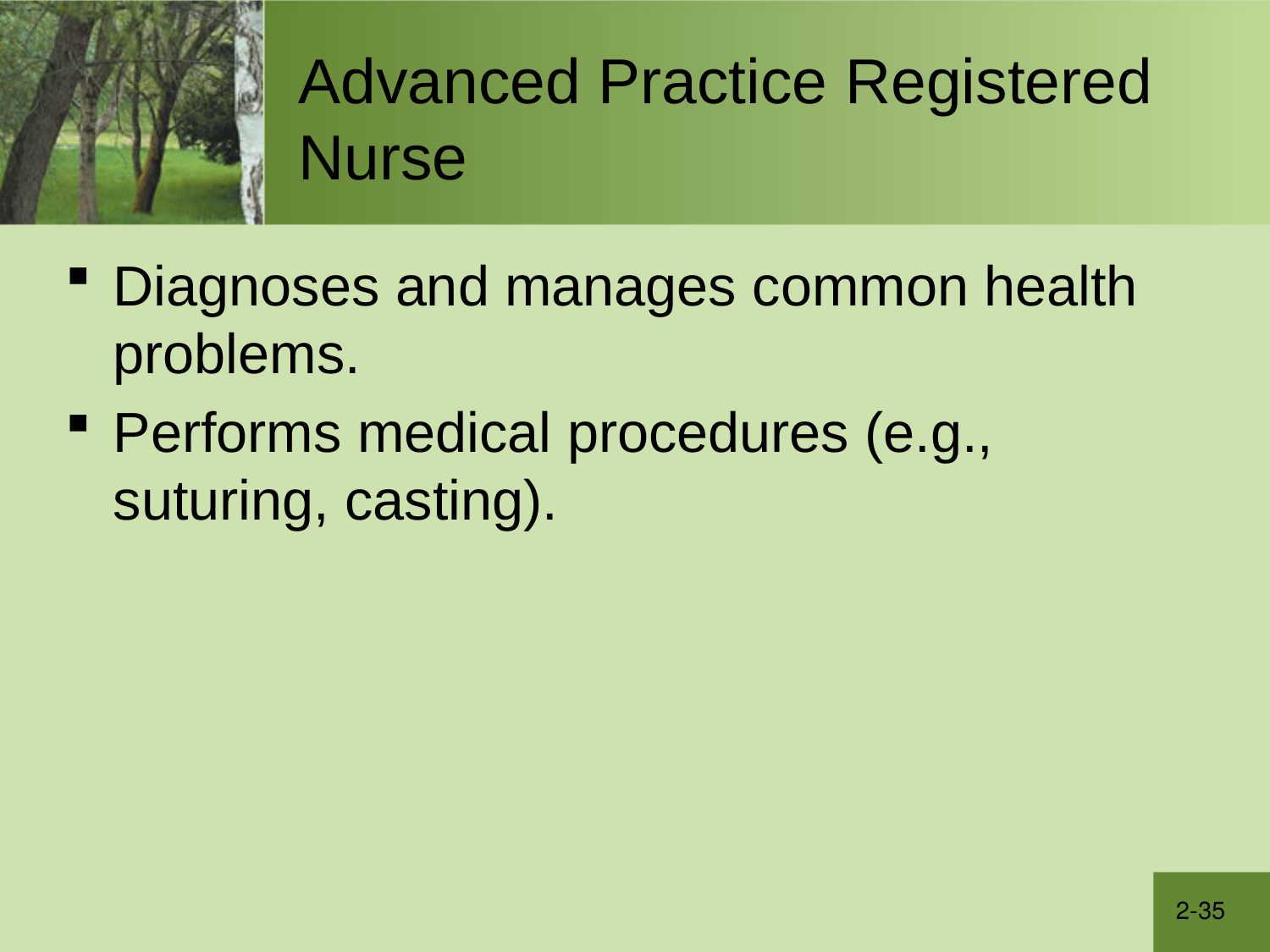

# Advanced Practice Registered Nurse
Diagnoses and manages common health problems.
Performs medical procedures (e.g., suturing, casting).
2-35